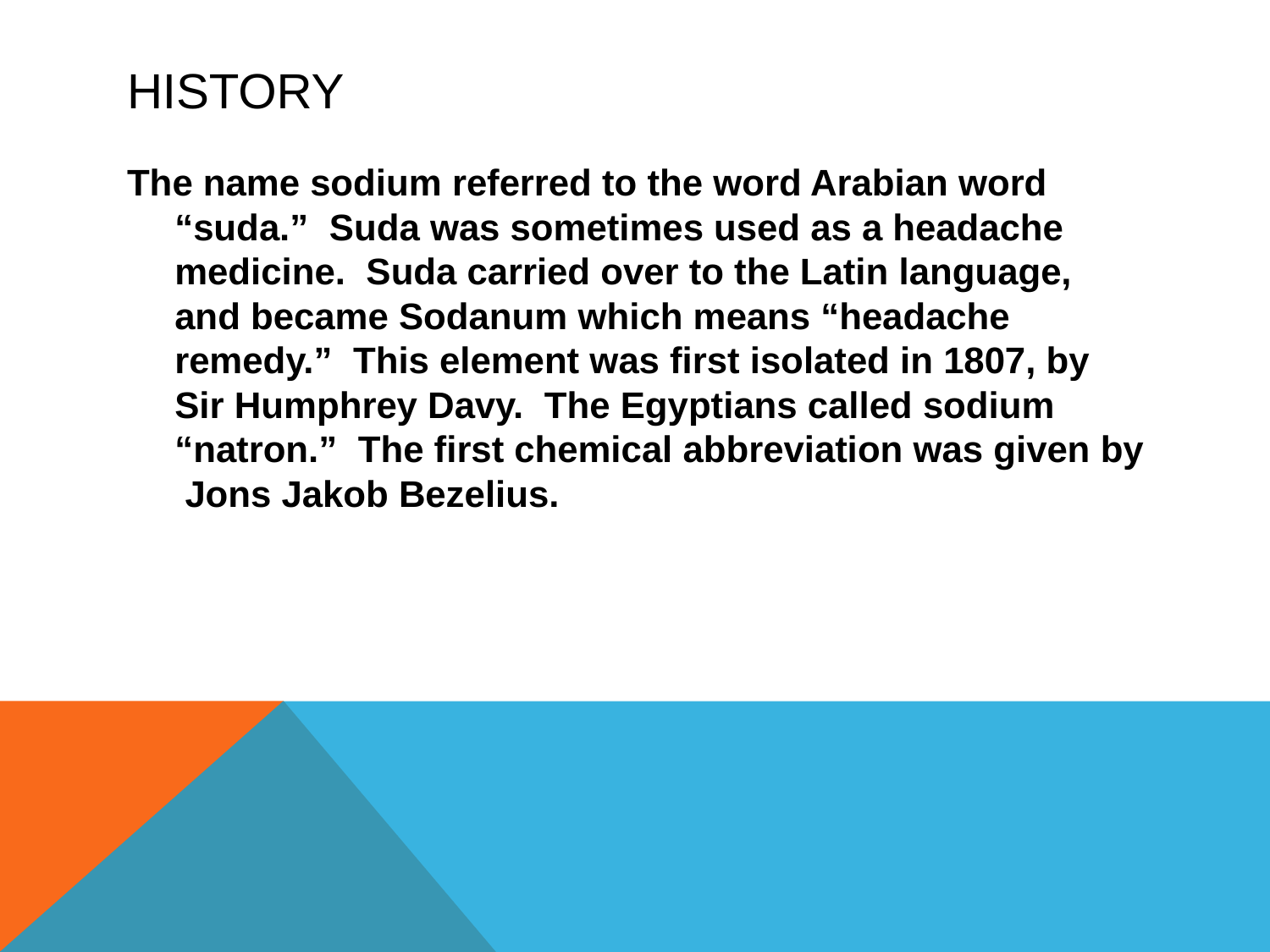

# History
The name sodium referred to the word Arabian word “suda.”  Suda was sometimes used as a headache medicine.  Suda carried over to the Latin language, and became Sodanum which means “headache remedy.”  This element was first isolated in 1807, by Sir Humphrey Davy.  The Egyptians called sodium “natron.”  The first chemical abbreviation was given by  Jons Jakob Bezelius.